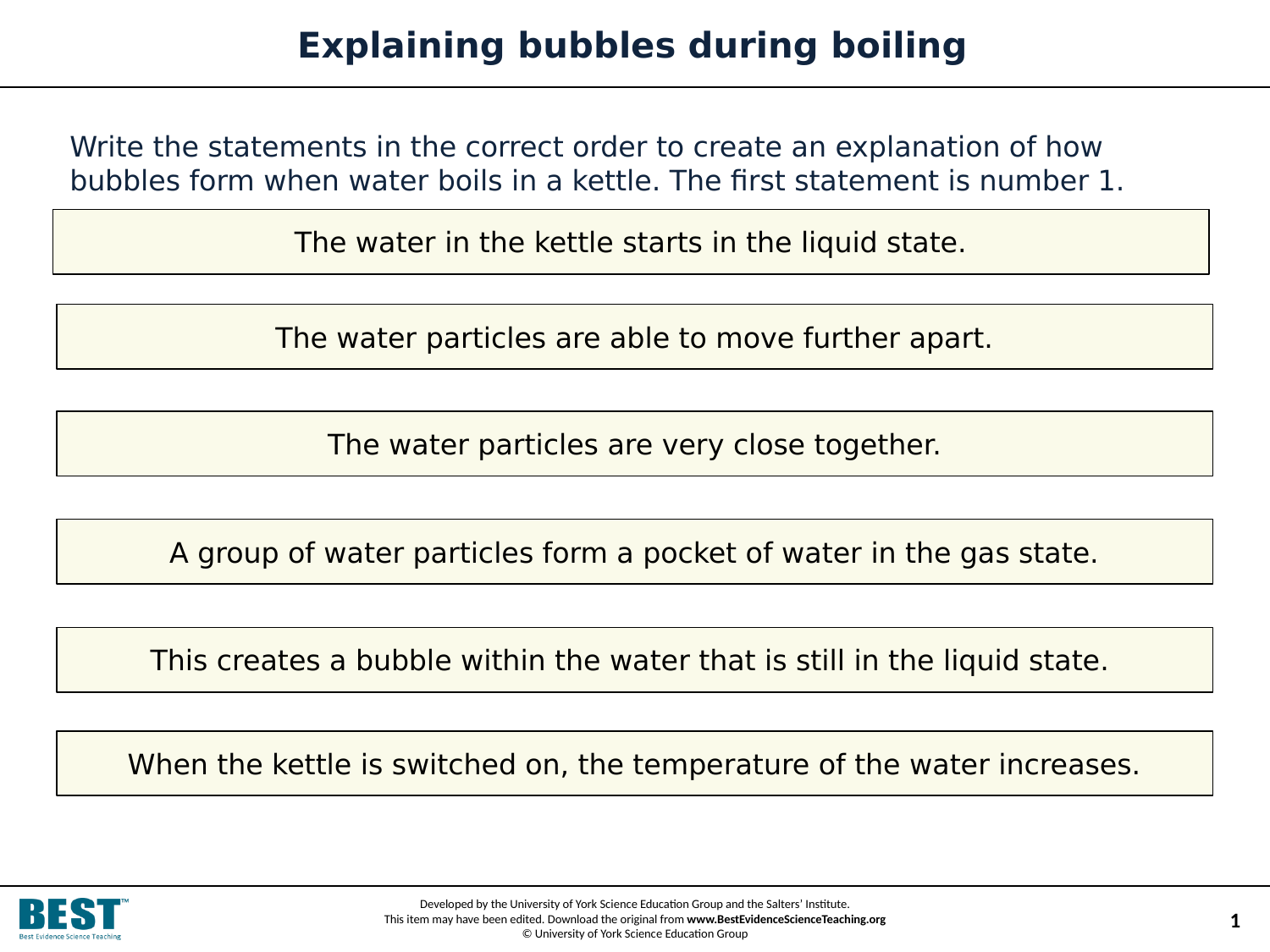

# Explaining bubbles during boiling
Write the statements in the correct order to create an explanation of how bubbles form when water boils in a kettle. The first statement is number 1.
The water in the kettle starts in the liquid state.
The water particles are able to move further apart.
The water particles are very close together.
A group of water particles form a pocket of water in the gas state.
This creates a bubble within the water that is still in the liquid state.
When the kettle is switched on, the temperature of the water increases.
1